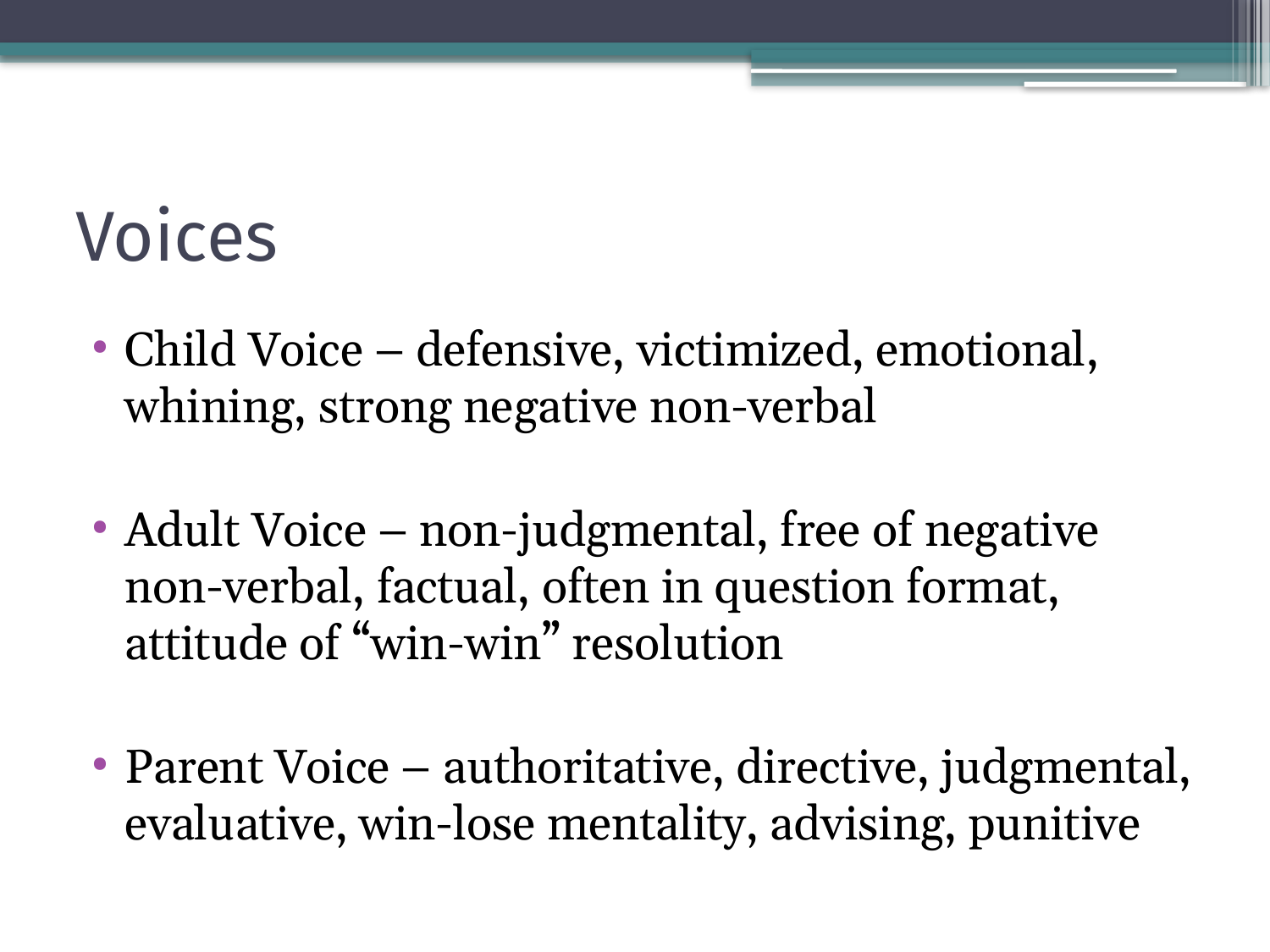

# Voices
Child Voice – defensive, victimized, emotional, whining, strong negative non-verbal

Adult Voice – non-judgmental, free of negative non-verbal, factual, often in question format, attitude of “win-win” resolution

Parent Voice – authoritative, directive, judgmental, evaluative, win-lose mentality, advising, punitive